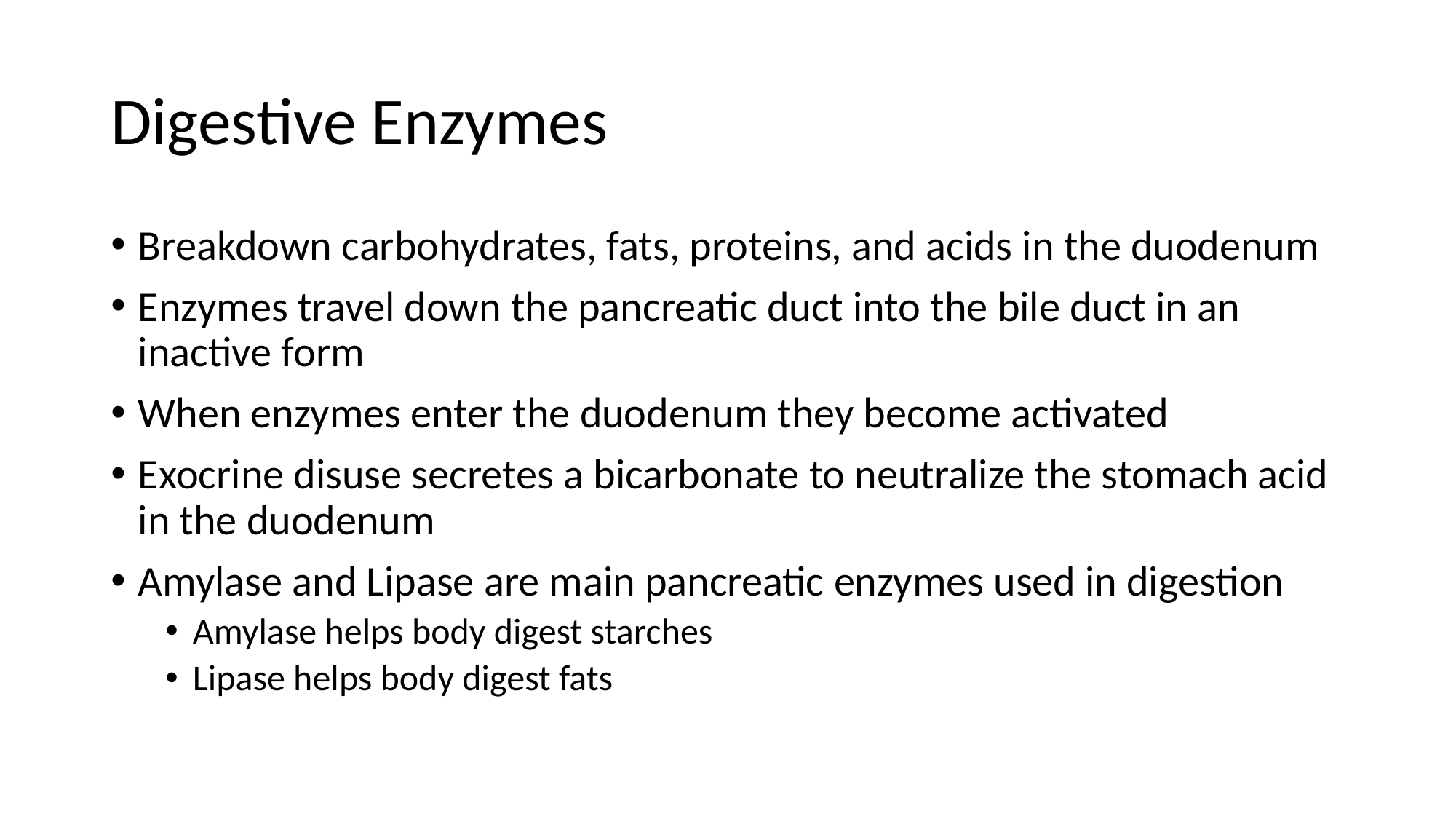

# Digestive Enzymes
Breakdown carbohydrates, fats, proteins, and acids in the duodenum
Enzymes travel down the pancreatic duct into the bile duct in an inactive form
When enzymes enter the duodenum they become activated
Exocrine disuse secretes a bicarbonate to neutralize the stomach acid in the duodenum
Amylase and Lipase are main pancreatic enzymes used in digestion
Amylase helps body digest starches
Lipase helps body digest fats